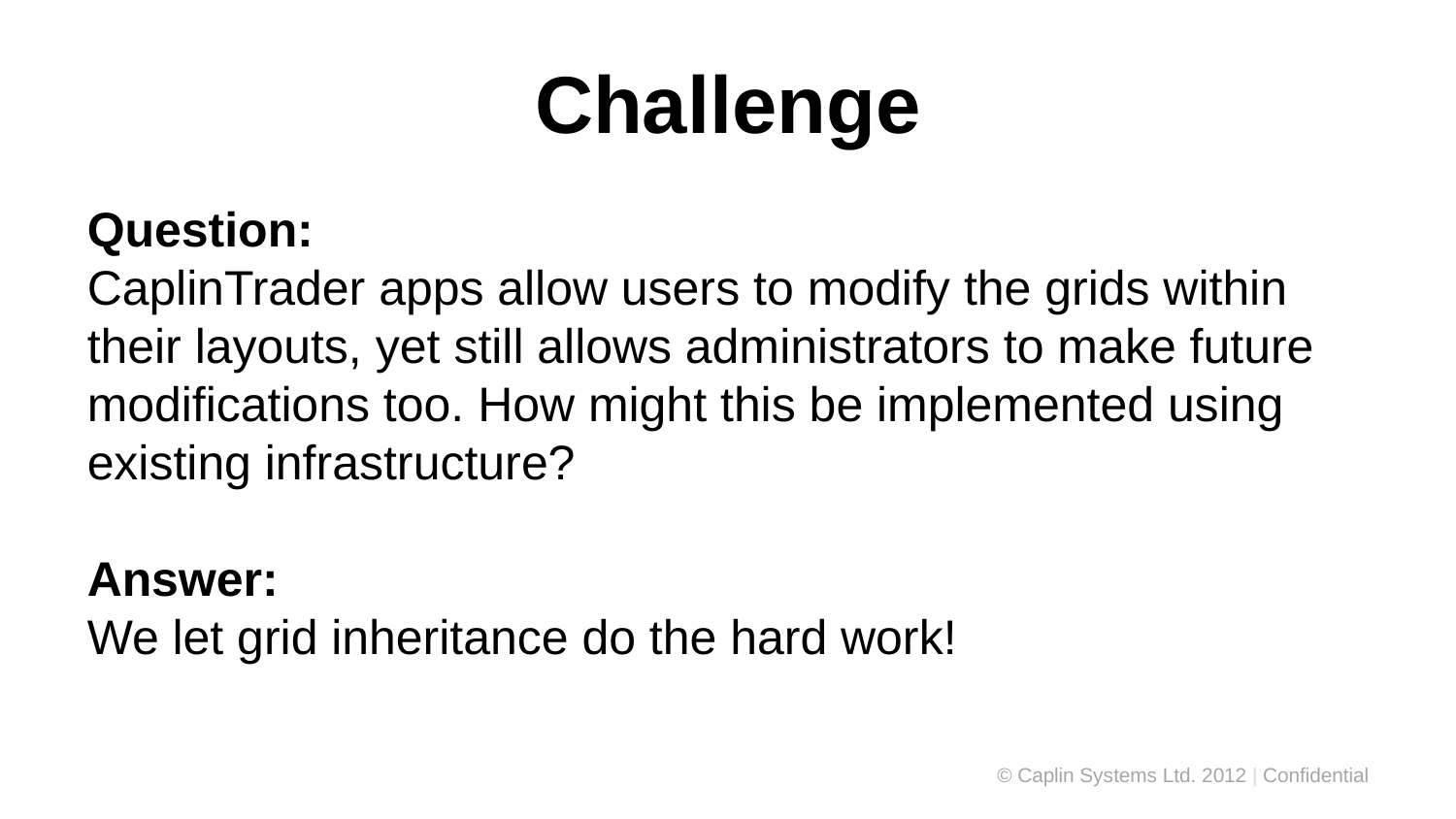

Challenge
Question:
CaplinTrader apps allow users to modify the grids within their layouts, yet still allows administrators to make future modifications too. How might this be implemented using existing infrastructure?

Answer:
We let grid inheritance do the hard work!